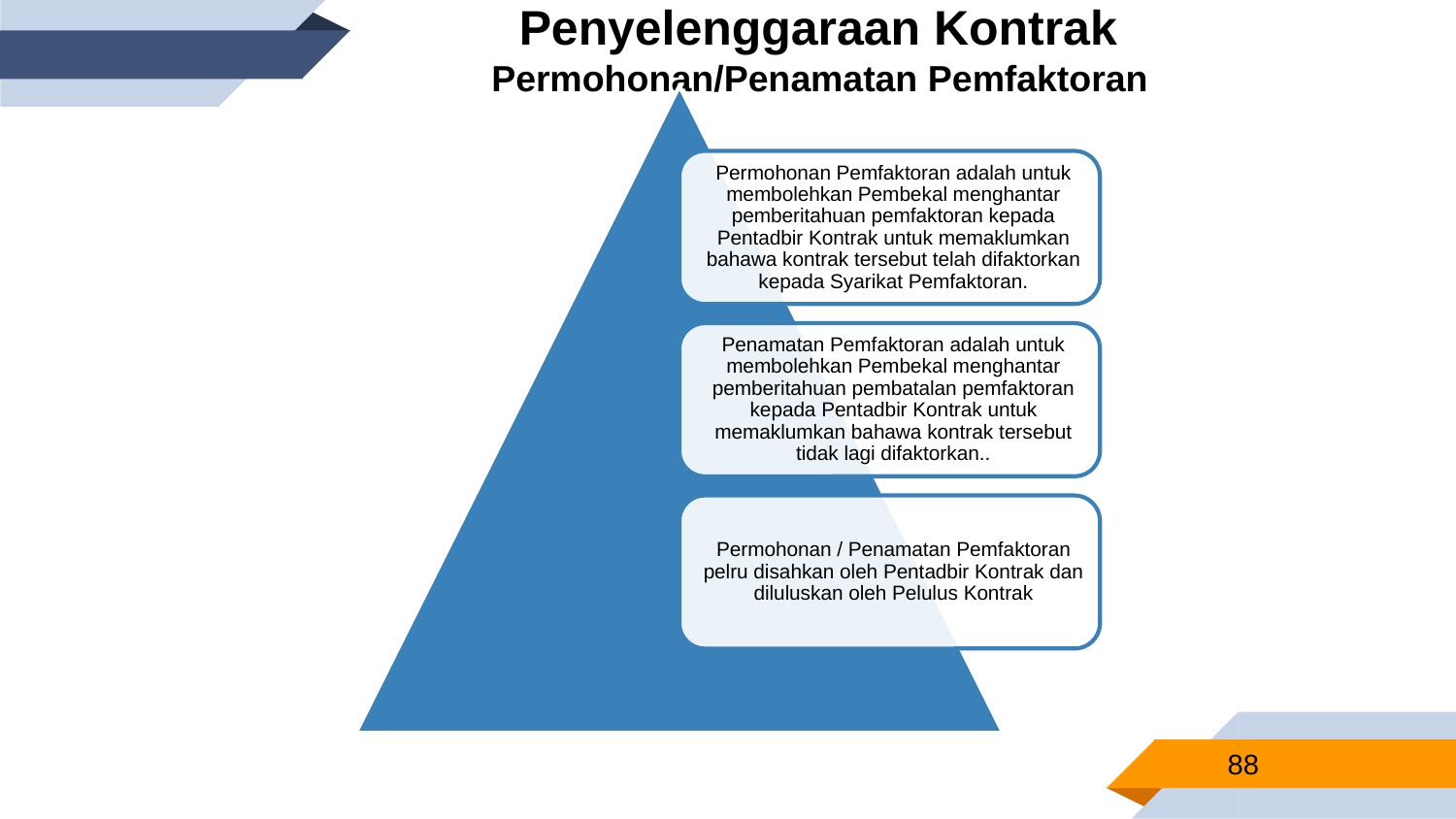

Penyelenggaraan Kontrak
Permohonan/Penamatan Pemfaktoran

Permohonan Pemfaktoran adalah untuk membolehkan Pembekal menghantar pemberitahuan pemfaktoran kepada Pentadbir Kontrak untuk memaklumkan bahawa kontrak tersebut telah difaktorkan kepada Syarikat Pemfaktoran.
Penamatan Pemfaktoran adalah untuk membolehkan Pembekal menghantar pemberitahuan pembatalan pemfaktoran kepada Pentadbir Kontrak untuk memaklumkan bahawa kontrak tersebut tidak lagi difaktorkan..
Permohonan / Penamatan Pemfaktoran pelru disahkan oleh Pentadbir Kontrak dan diluluskan oleh Pelulus Kontrak
88